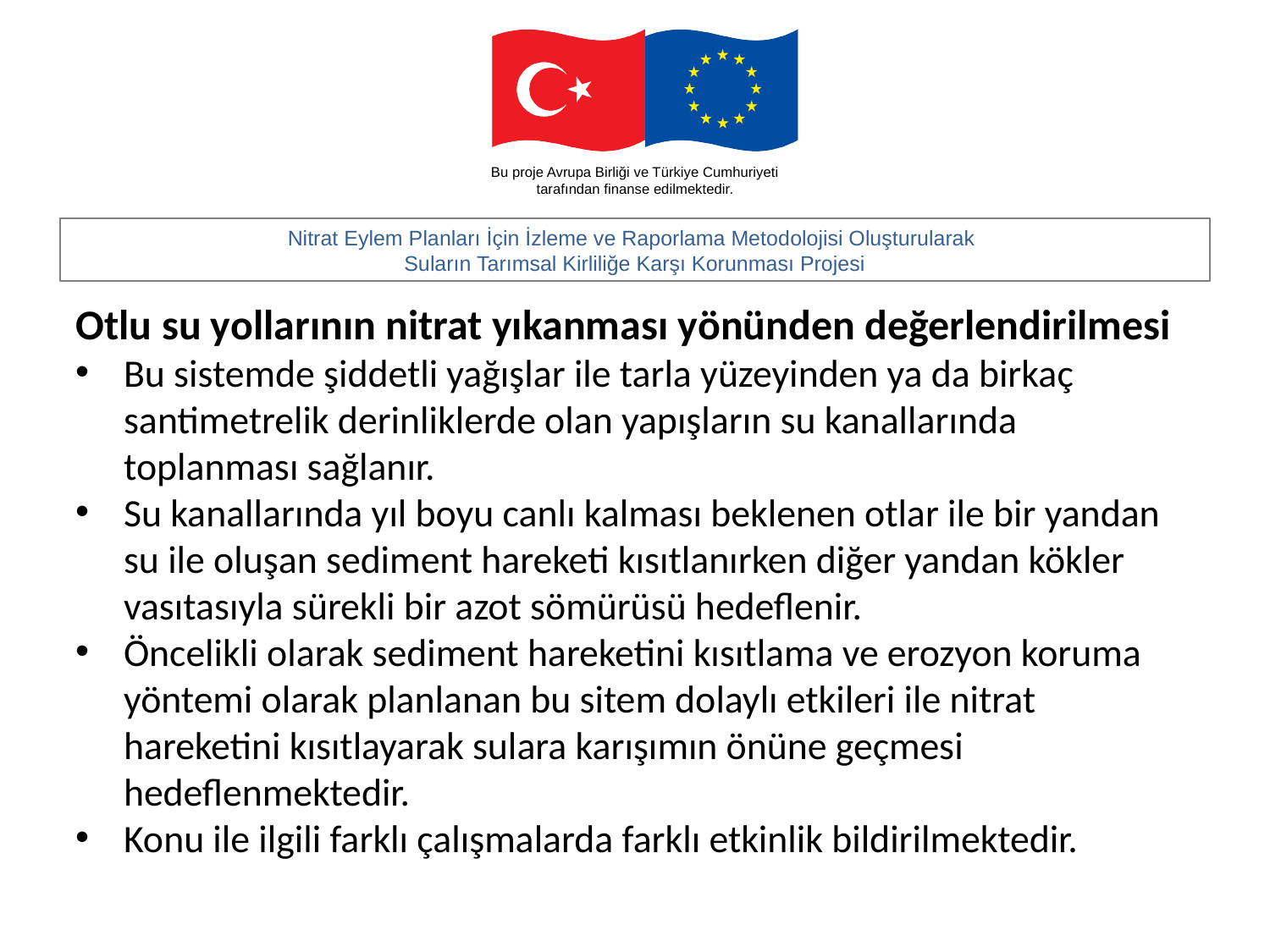

#
Otlu su yollarının nitrat yıkanması yönünden değerlendirilmesi
Bu sistemde şiddetli yağışlar ile tarla yüzeyinden ya da birkaç santimetrelik derinliklerde olan yapışların su kanallarında toplanması sağlanır.
Su kanallarında yıl boyu canlı kalması beklenen otlar ile bir yandan su ile oluşan sediment hareketi kısıtlanırken diğer yandan kökler vasıtasıyla sürekli bir azot sömürüsü hedeflenir.
Öncelikli olarak sediment hareketini kısıtlama ve erozyon koruma yöntemi olarak planlanan bu sitem dolaylı etkileri ile nitrat hareketini kısıtlayarak sulara karışımın önüne geçmesi hedeflenmektedir.
Konu ile ilgili farklı çalışmalarda farklı etkinlik bildirilmektedir.